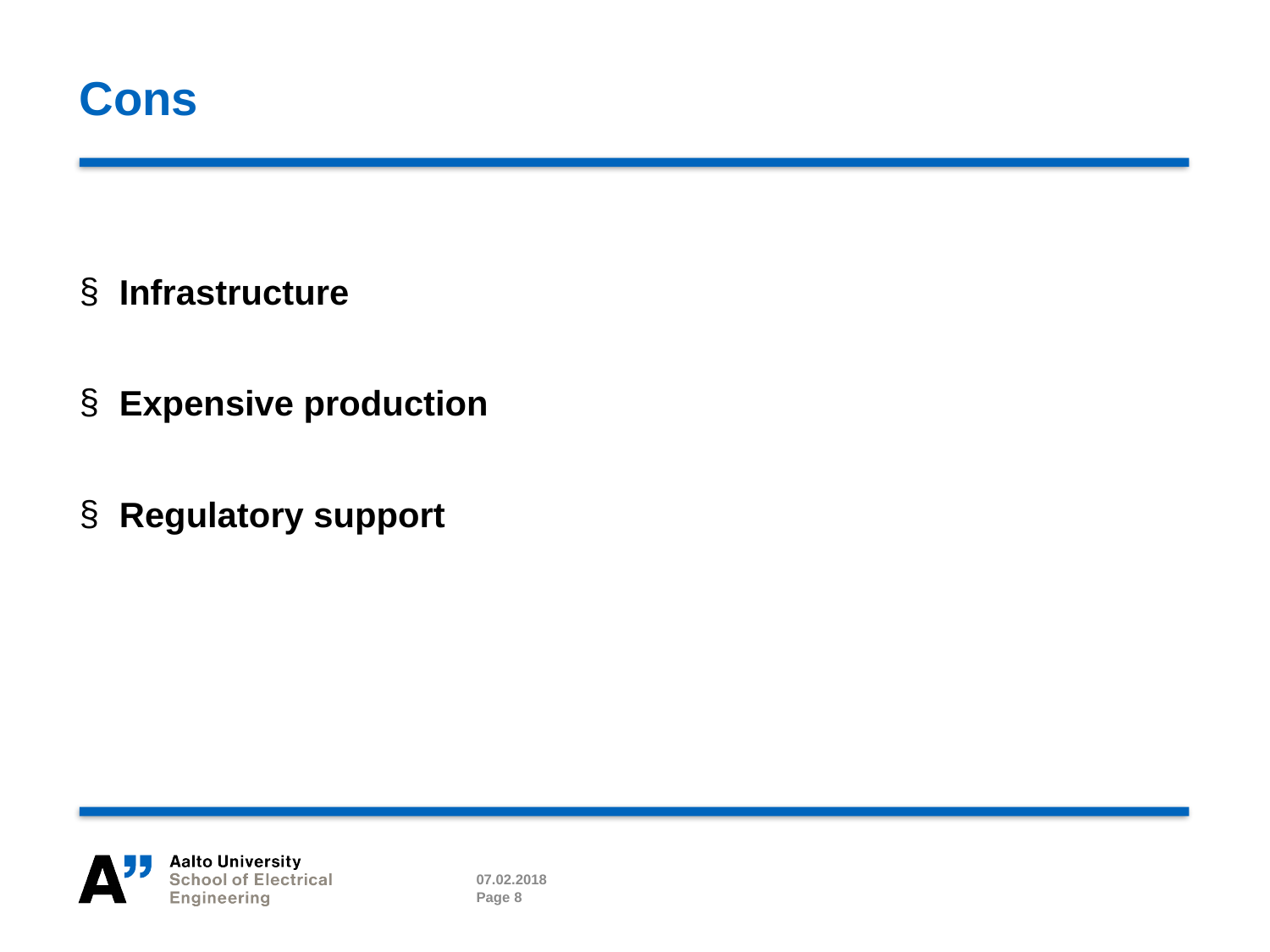

# Cons

Infrastructure

Expensive production

Regulatory support

07.02.2018
Page 8